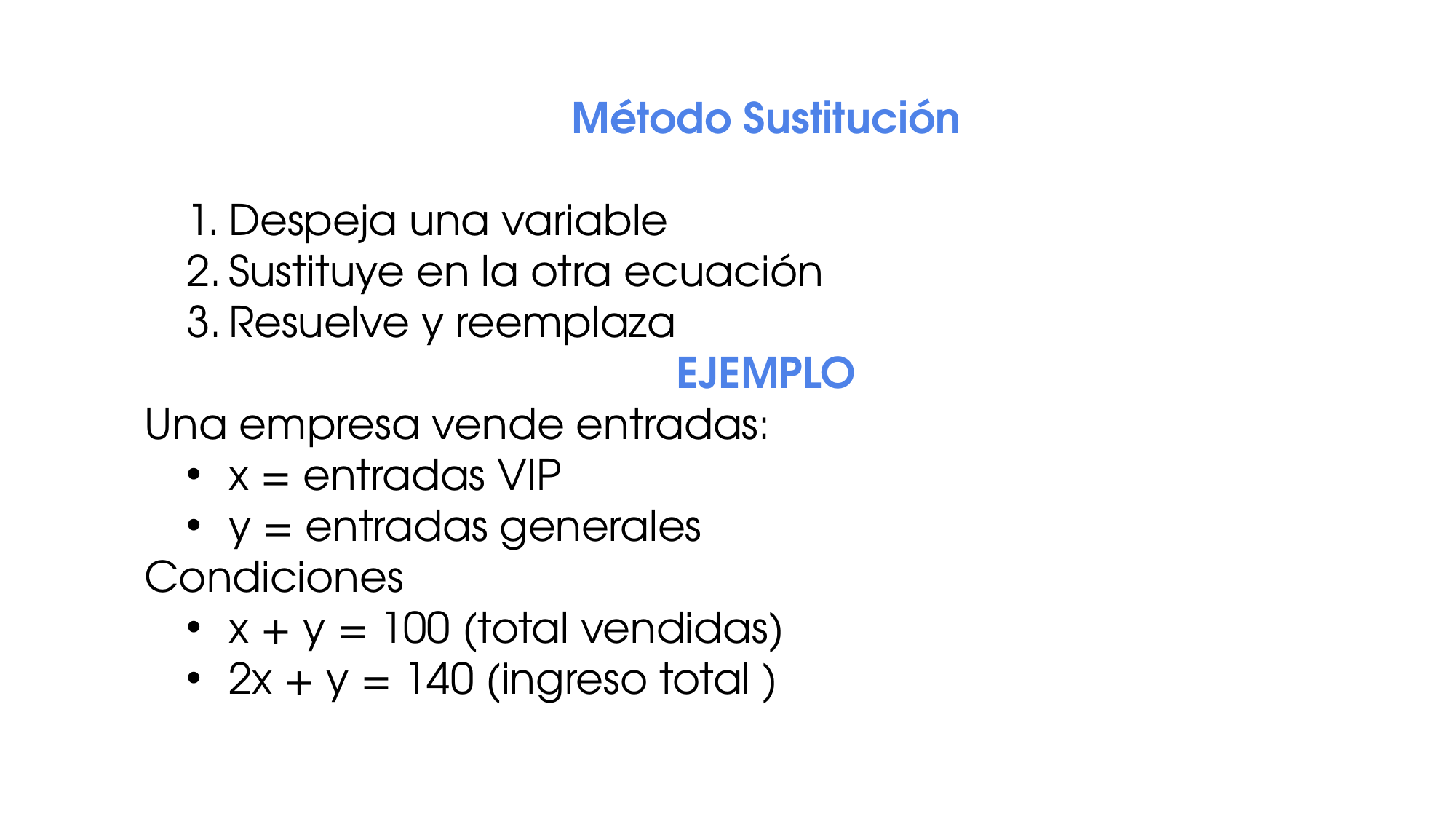

Método Sustitución

Despeja una variable
Sustituye en la otra ecuación
Resuelve y reemplaza
EJEMPLO
Una empresa vende entradas:
x = entradas VIP
y = entradas generales
Condiciones
x + y = 100 (total vendidas)
2x + y = 140 (ingreso total )